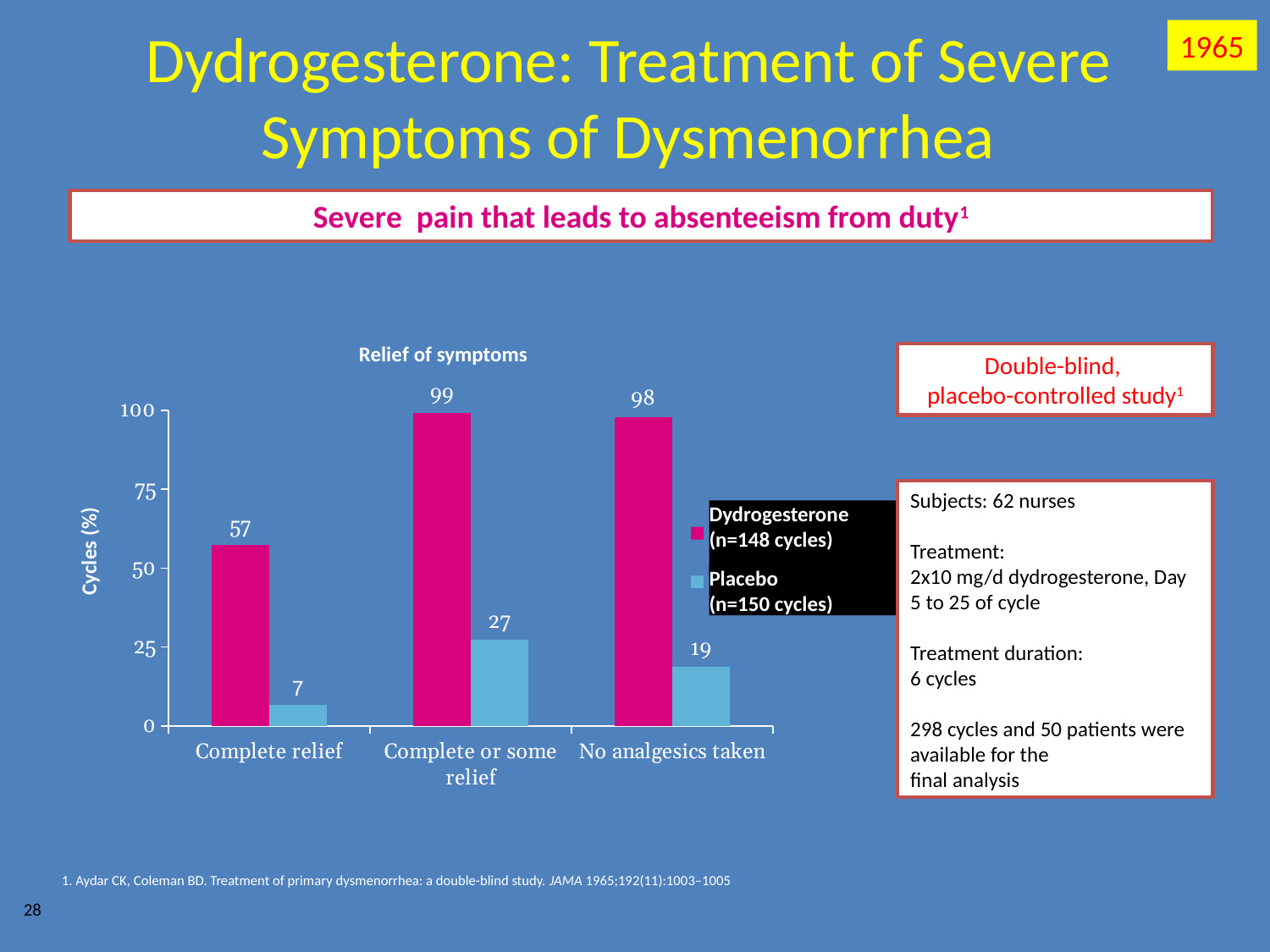

# Dydrogesterone: Treatment of Severe Symptoms of Dysmenorrhea
1965
Severe  pain that leads to absenteeism from duty1
Relief of symptoms

### Chart

| Category | Dydro  | Placebo |
|---|---|---|
| Complete relief | 57.432432432432435 | 6.666666666666667 |
| Complete or some relief | 99.32432432432431 | 27.333333333333318 |
| No analgesics taken | 97.97297297297294 | 18.666666666666668 |
Cycles (%)
Dydrogesterone
(n=148 cycles)

Placebo
(n=150 cycles)
Double-blind,
placebo-controlled study1
Subjects: 62 nurses

Treatment:
2x10 mg/d dydrogesterone, Day 5 to 25 of cycle

Treatment duration:
6 cycles

298 cycles and 50 patients were available for the
final analysis
1. Aydar CK, Coleman BD. Treatment of primary dysmenorrhea: a double-blind study. JAMA 1965;192(11):1003–1005
28